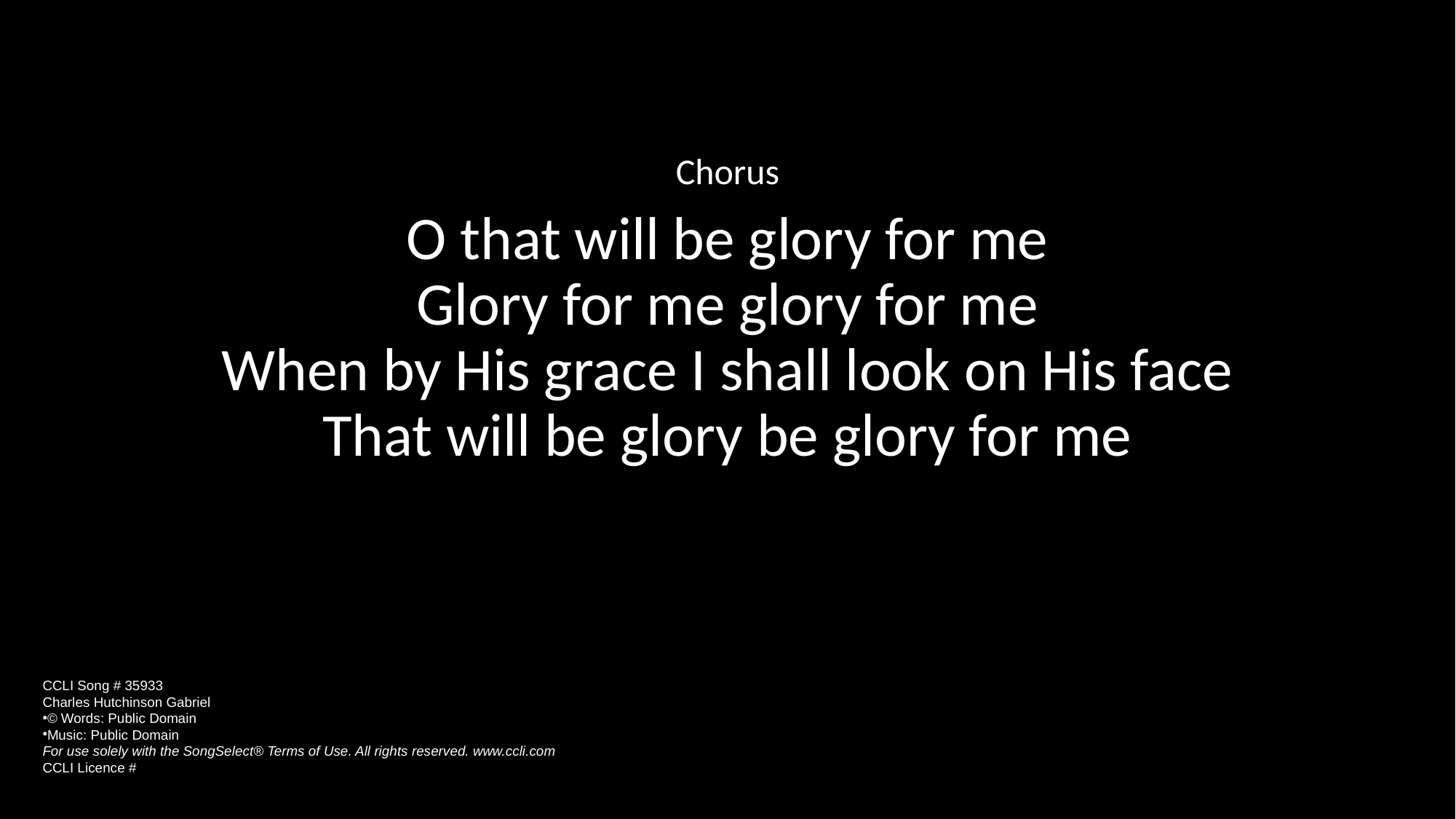

Chorus
O that will be glory for me
Glory for me glory for me
When by His grace I shall look on His face
That will be glory be glory for me
CCLI Song # 35933
Charles Hutchinson Gabriel
© Words: Public Domain
Music: Public Domain
For use solely with the SongSelect® Terms of Use. All rights reserved. www.ccli.com
CCLI Licence #